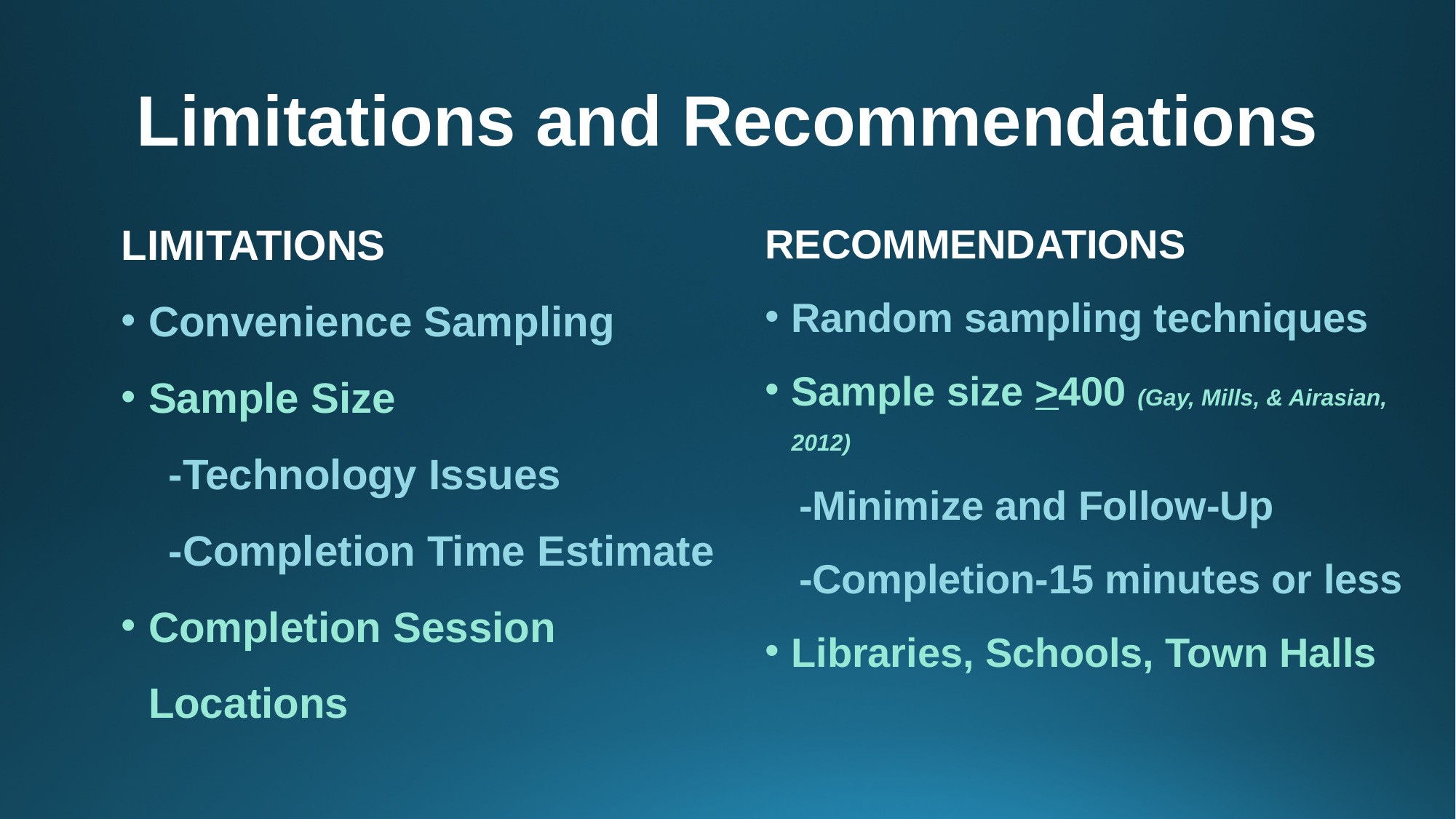

# Limitations and Recommendations
LIMITATIONS
Convenience Sampling
Sample Size
    -Technology Issues
    -Completion Time Estimate
Completion Session Locations

RECOMMENDATIONS
Random sampling techniques
Sample size >400 (Gay, Mills, & Airasian, 2012)
   -Minimize and Follow-Up
   -Completion-15 minutes or less
Libraries, Schools, Town Halls